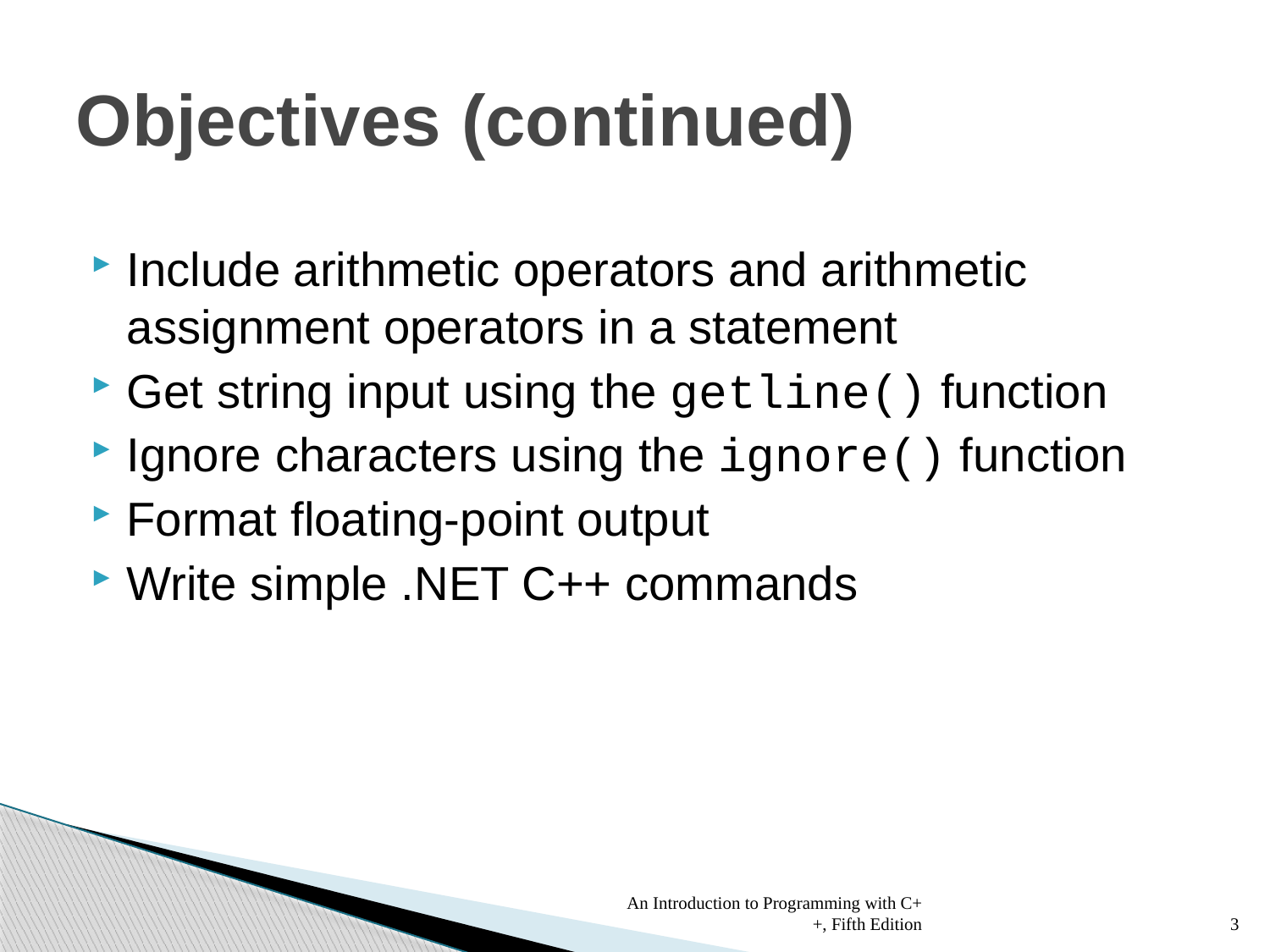

# Objectives (continued)
Include arithmetic operators and arithmetic assignment operators in a statement
Get string input using the getline() function
Ignore characters using the ignore() function
Format floating-point output
Write simple .NET C++ commands

An Introduction to Programming with C++, Fifth Edition
3